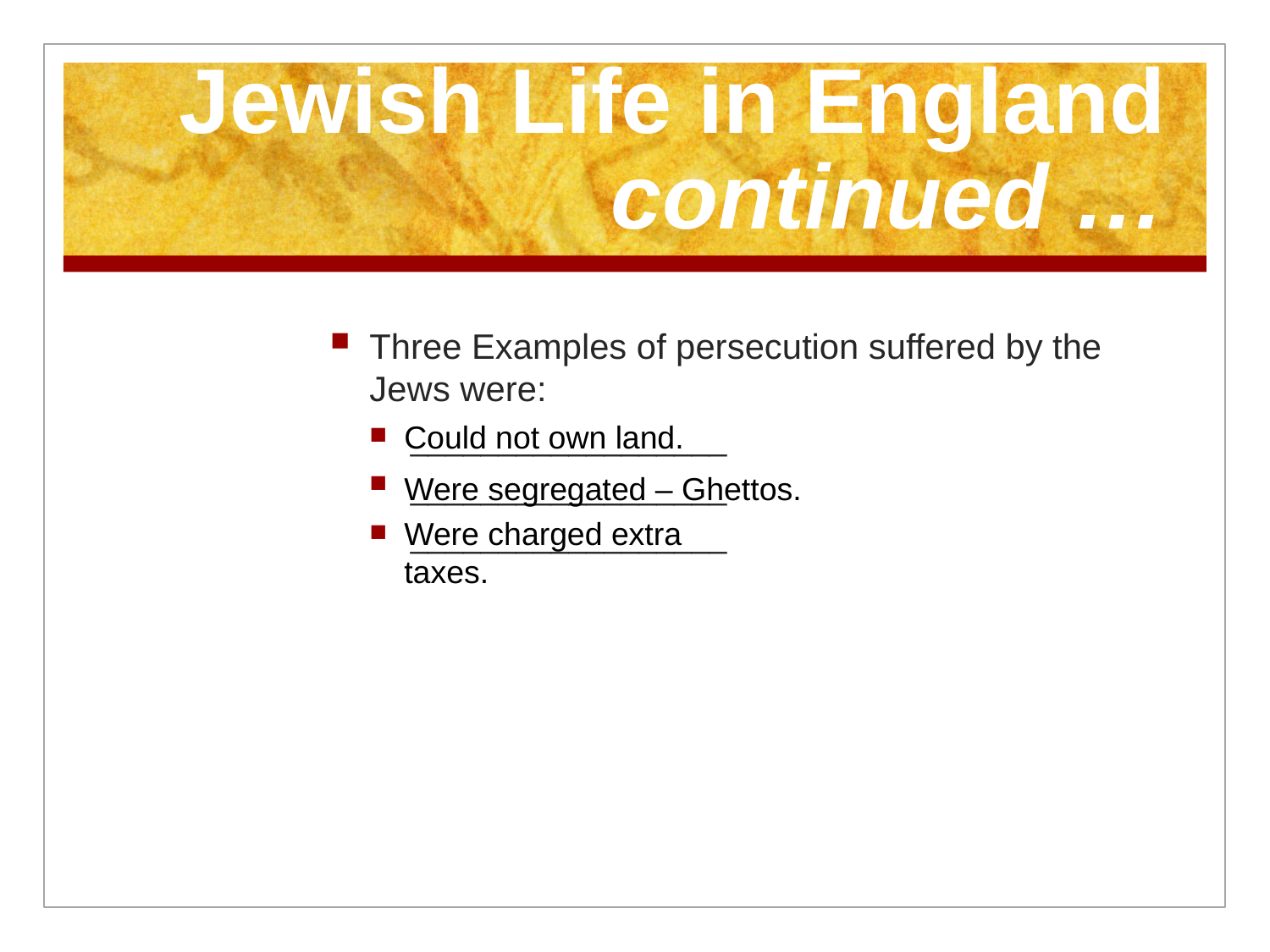

# Jewish Life in England continued …
Three Examples of persecution suffered by the Jews were:
__________________
__________________
__________________
Could not own land.
Were segregated – Ghettos.

Were charged extra taxes.